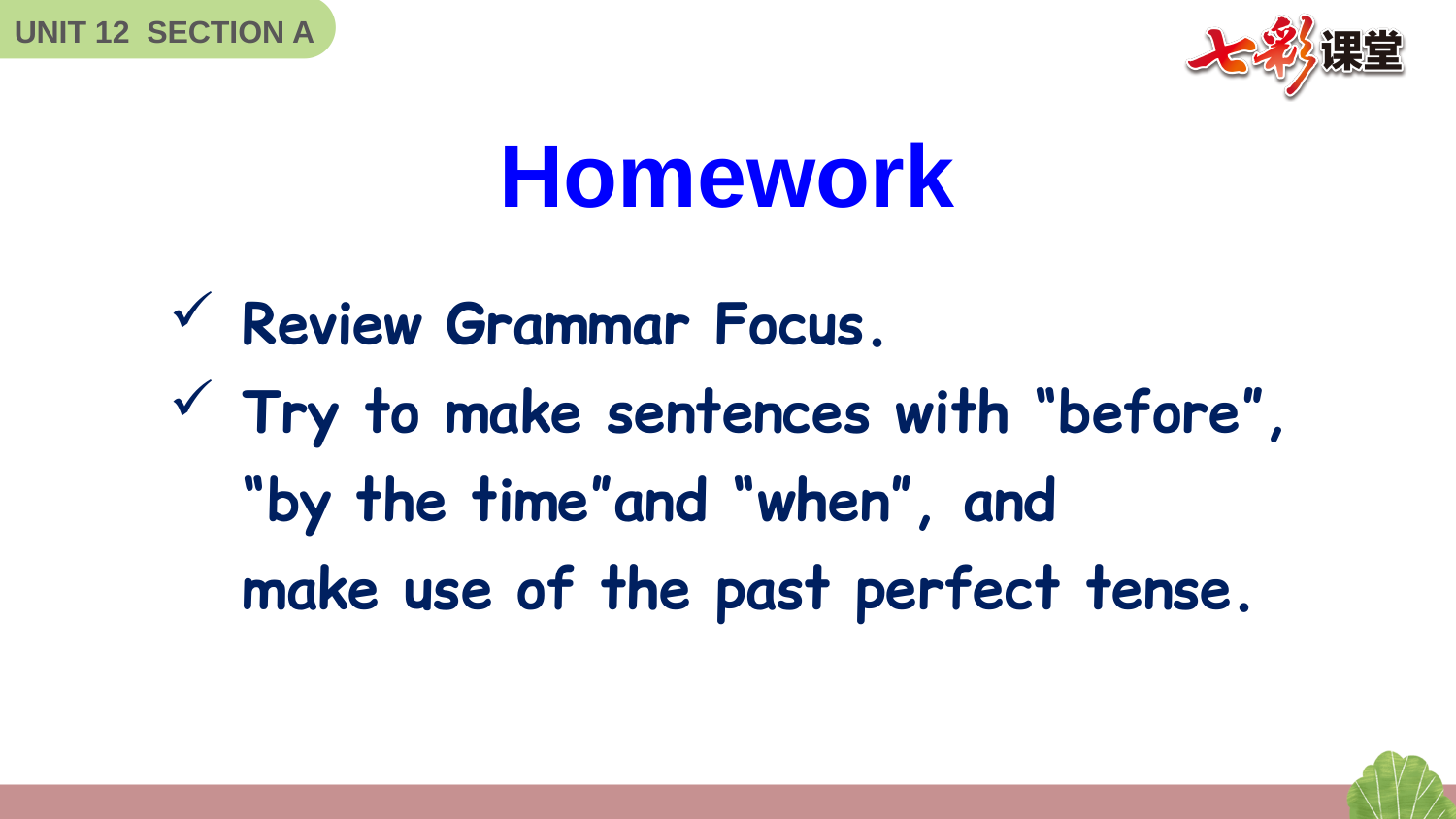

Homework
Review Grammar Focus.
Try to make sentences with “before”,
   “by the time”and “when”, and
   make use of the past perfect tense.